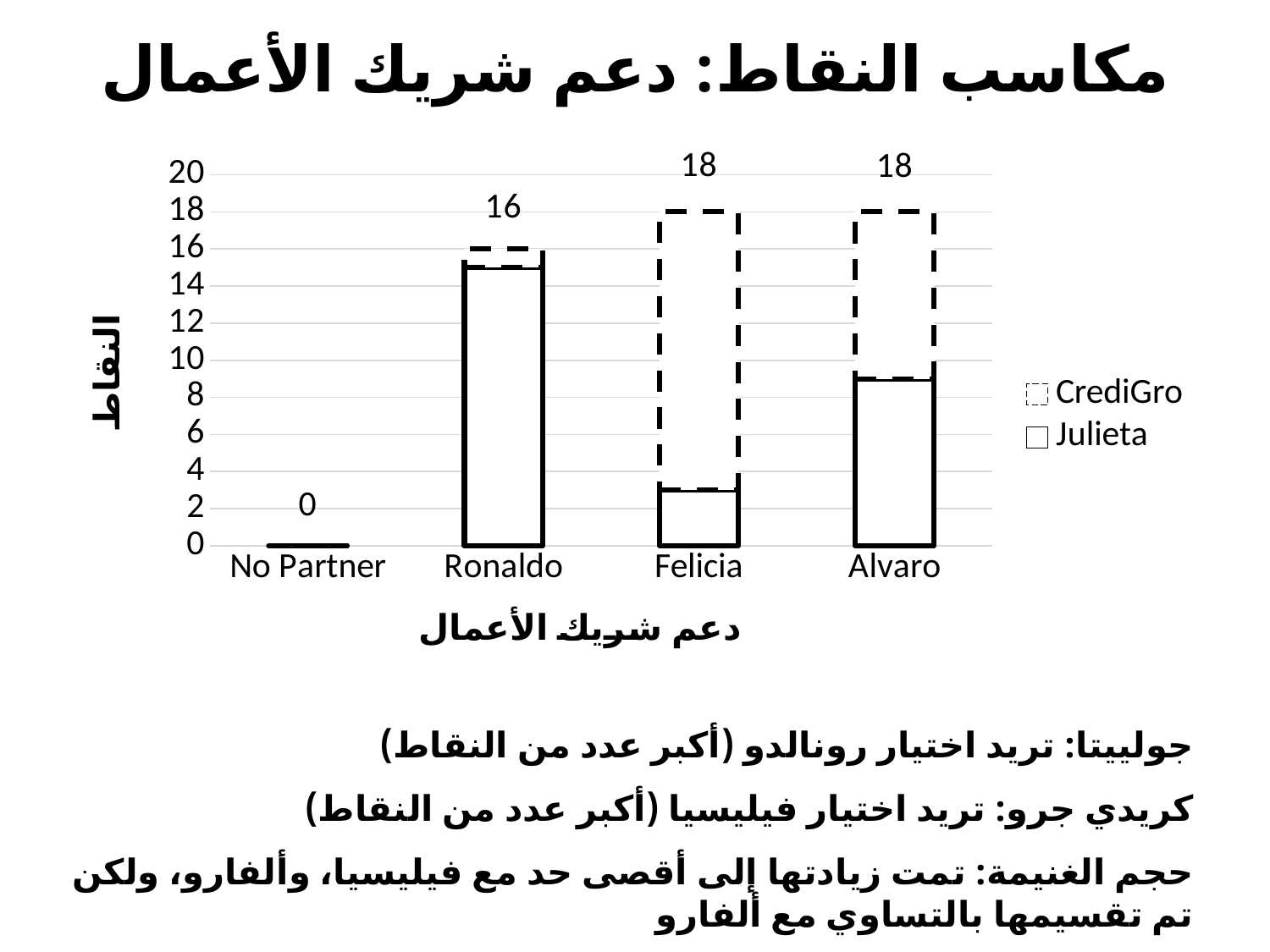

# مكاسب النقاط: دعم شريك الأعمال

### Chart

| Category | Julieta | CrediGro |
|---|---|---|
| No Partner | 0.0 | 0.0 |
| Ronaldo | 15.0 | 1.0 |
| Felicia | 3.0 | 15.0 |
| Alvaro | 9.0 | 9.0 |
جولييتا: تريد اختيار رونالدو (أكبر عدد من النقاط)

كريدي جرو: تريد اختيار فيليسيا (أكبر عدد من النقاط)

حجم الغنيمة: تمت زيادتها إلى أقصى حد مع فيليسيا، وألفارو، ولكن تم تقسيمها بالتساوي مع ألفارو